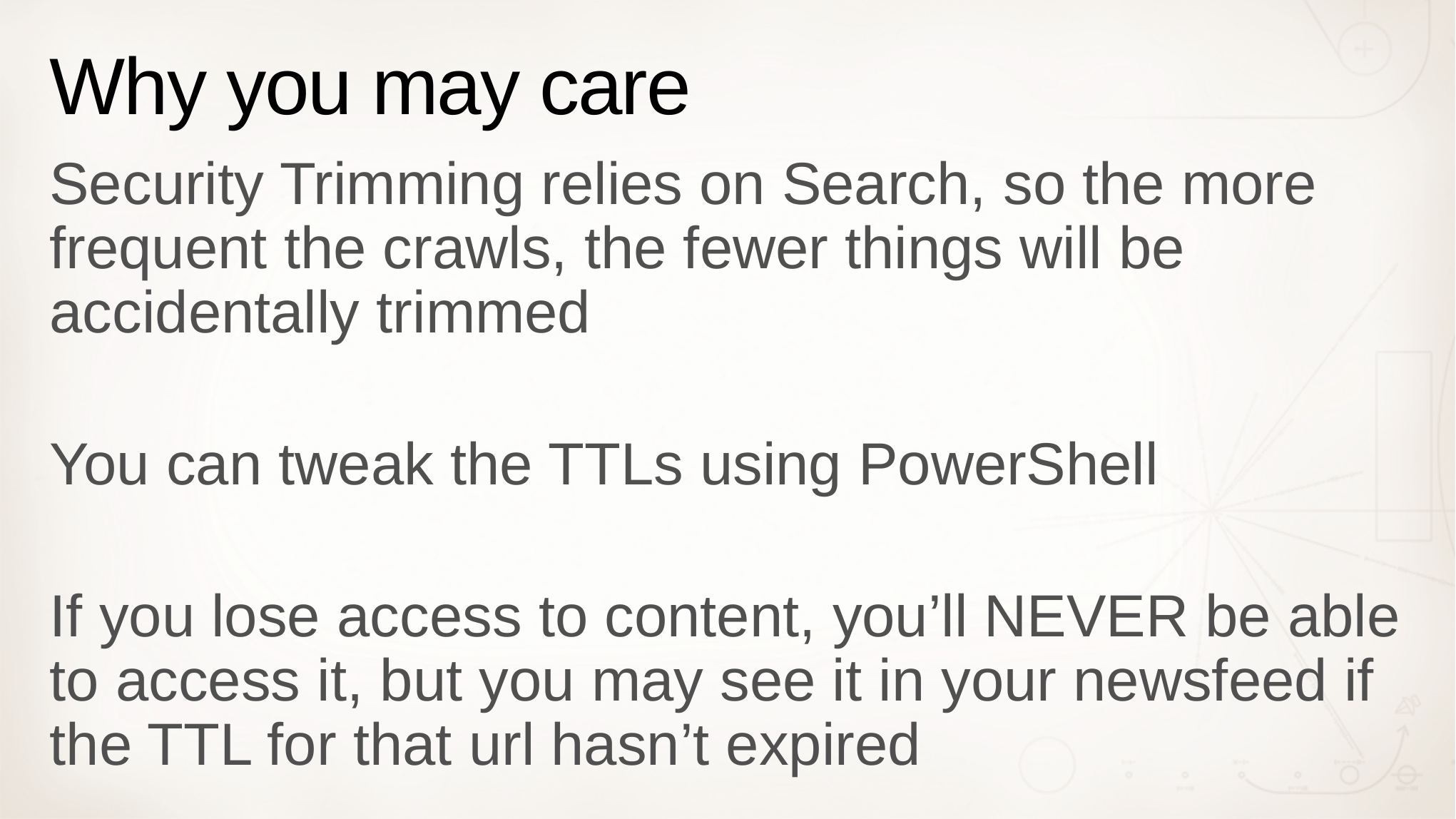

# Why you may care
Security Trimming relies on Search, so the more frequent the crawls, the fewer things will be accidentally trimmed

You can tweak the TTLs using PowerShell

If you lose access to content, you’ll NEVER be able to access it, but you may see it in your newsfeed if the TTL for that url hasn’t expired